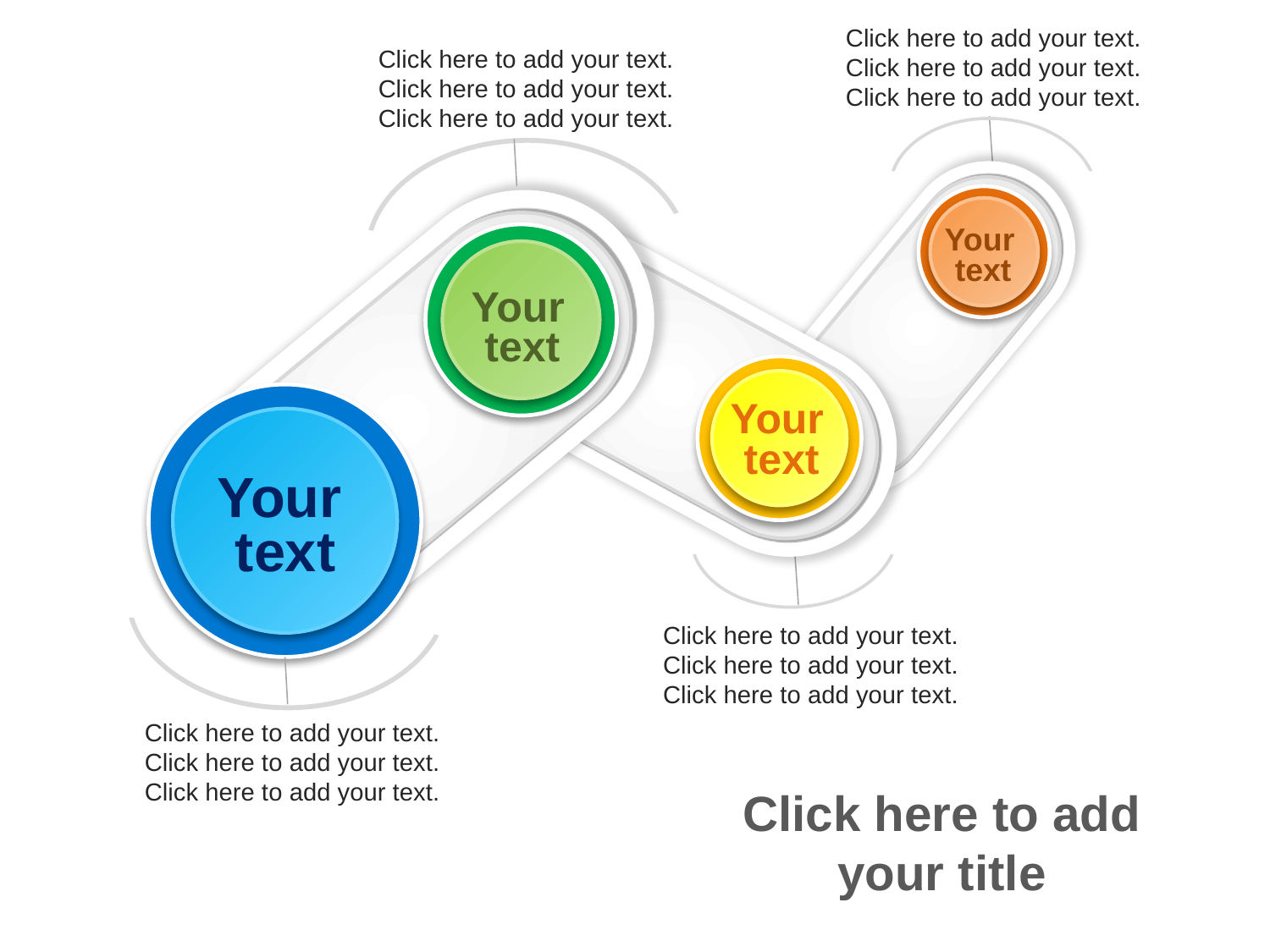

Click here to add your text. Click here to add your text. Click here to add your text.
Click here to add your text. Click here to add your text. Click here to add your text.

Your  text
Your  text
Your  text

Your  text

Click here to add your text. Click here to add your text. Click here to add your text.
Click here to add your text. Click here to add your text. Click here to add your text.
Click here to add your title